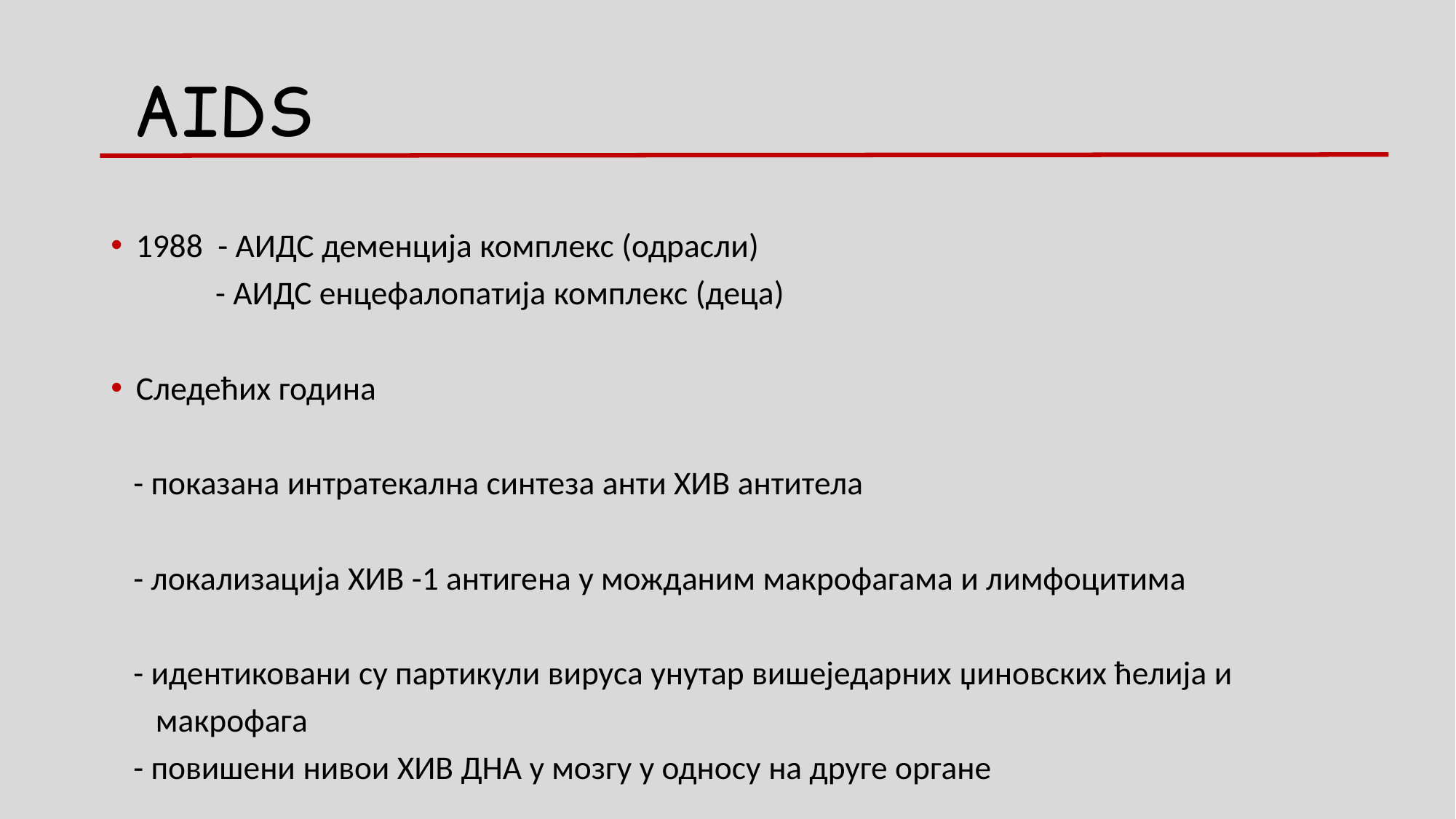

AIDS
1988  - АИДС деменција комплекс (одрасли)
              - АИДС енцефалопатија комплекс (деца)

Следећих година

   - показана интратекална синтеза анти ХИВ антитела

   - локализација ХИВ -1 антигена у можданим макрофагама и лимфоцитима

   - идентиковани су партикули вируса унутар вишеједарних џиновских ћелија и
      макрофага
   - повишени нивои ХИВ ДНА у мозгу у односу на друге органе